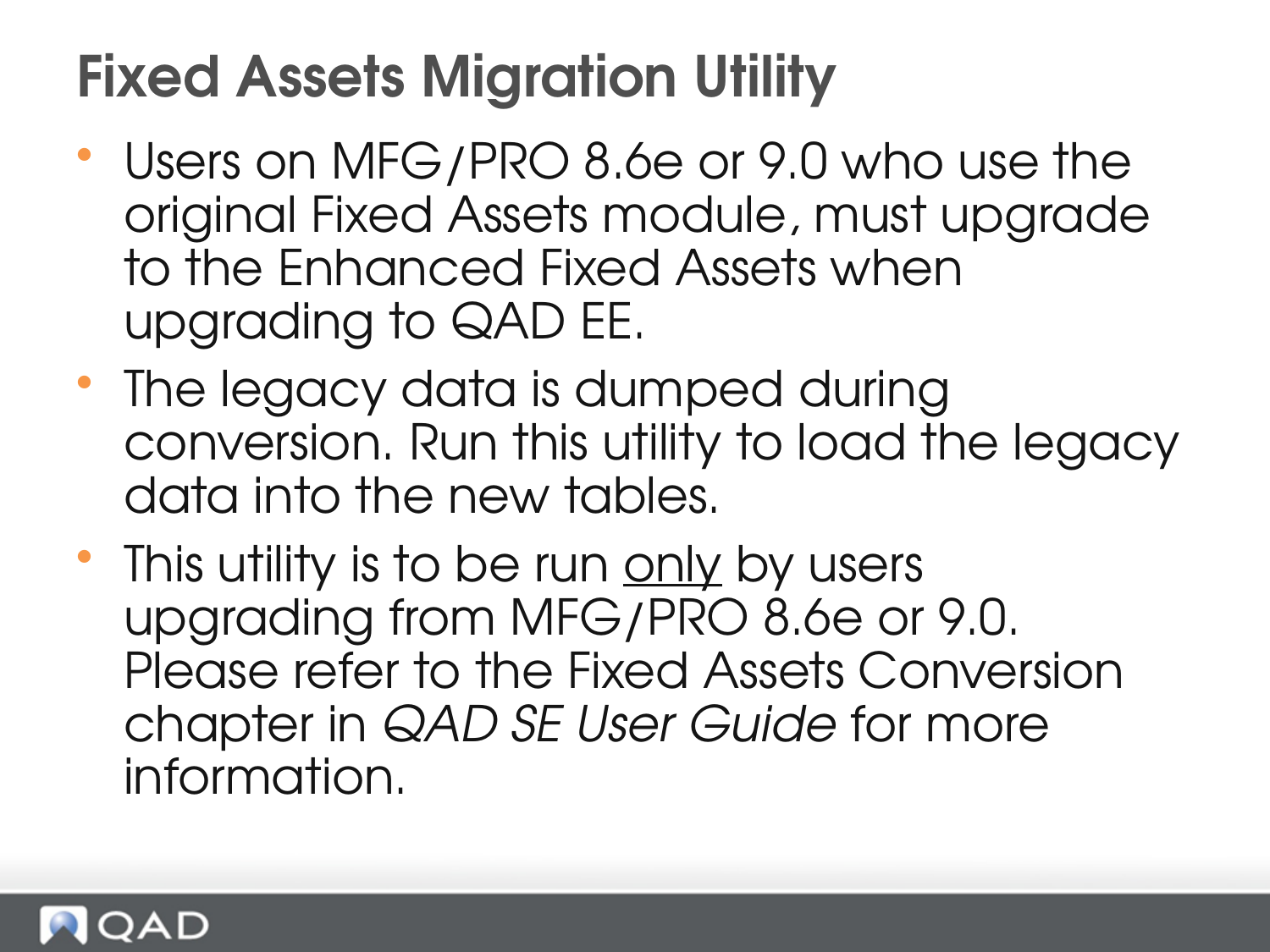

# Fixed Assets Migration Utility

Users on MFG/PRO 8.6e or 9.0 who use the original Fixed Assets module, must upgrade to the Enhanced Fixed Assets when upgrading to QAD EE.
The legacy data is dumped during conversion. Run this utility to load the legacy data into the new tables.
This utility is to be run only by users upgrading from MFG/PRO 8.6e or 9.0. Please refer to the Fixed Assets Conversion chapter in QAD SE User Guide for more information.